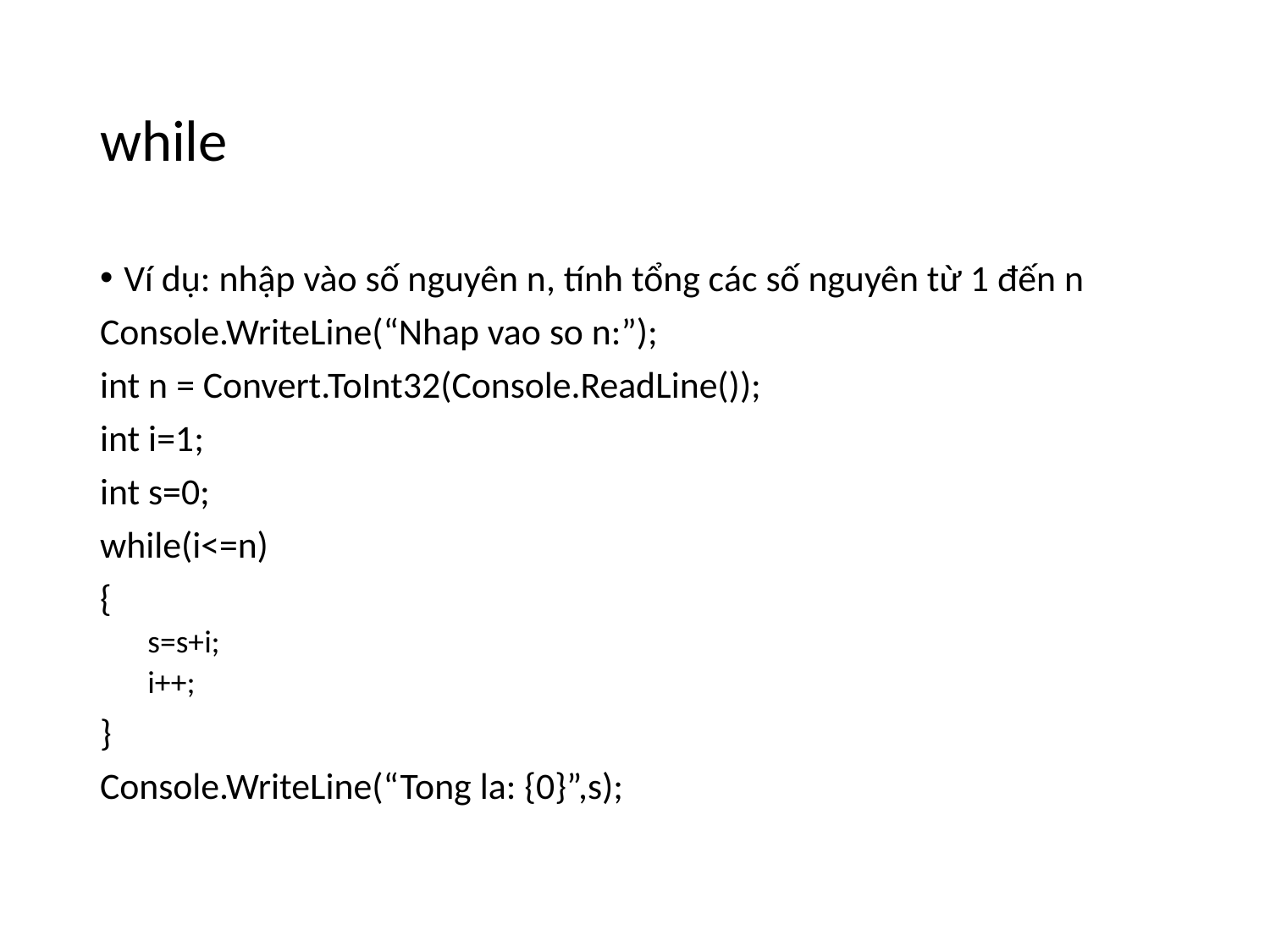

# while
Ví dụ: nhập vào số nguyên n, tính tổng các số nguyên từ 1 đến n
Console.WriteLine(“Nhap vao so n:”);
int n = Convert.ToInt32(Console.ReadLine());
int i=1;
int s=0;
while(i<=n)
{
s=s+i;
i++;
}
Console.WriteLine(“Tong la: {0}”,s);